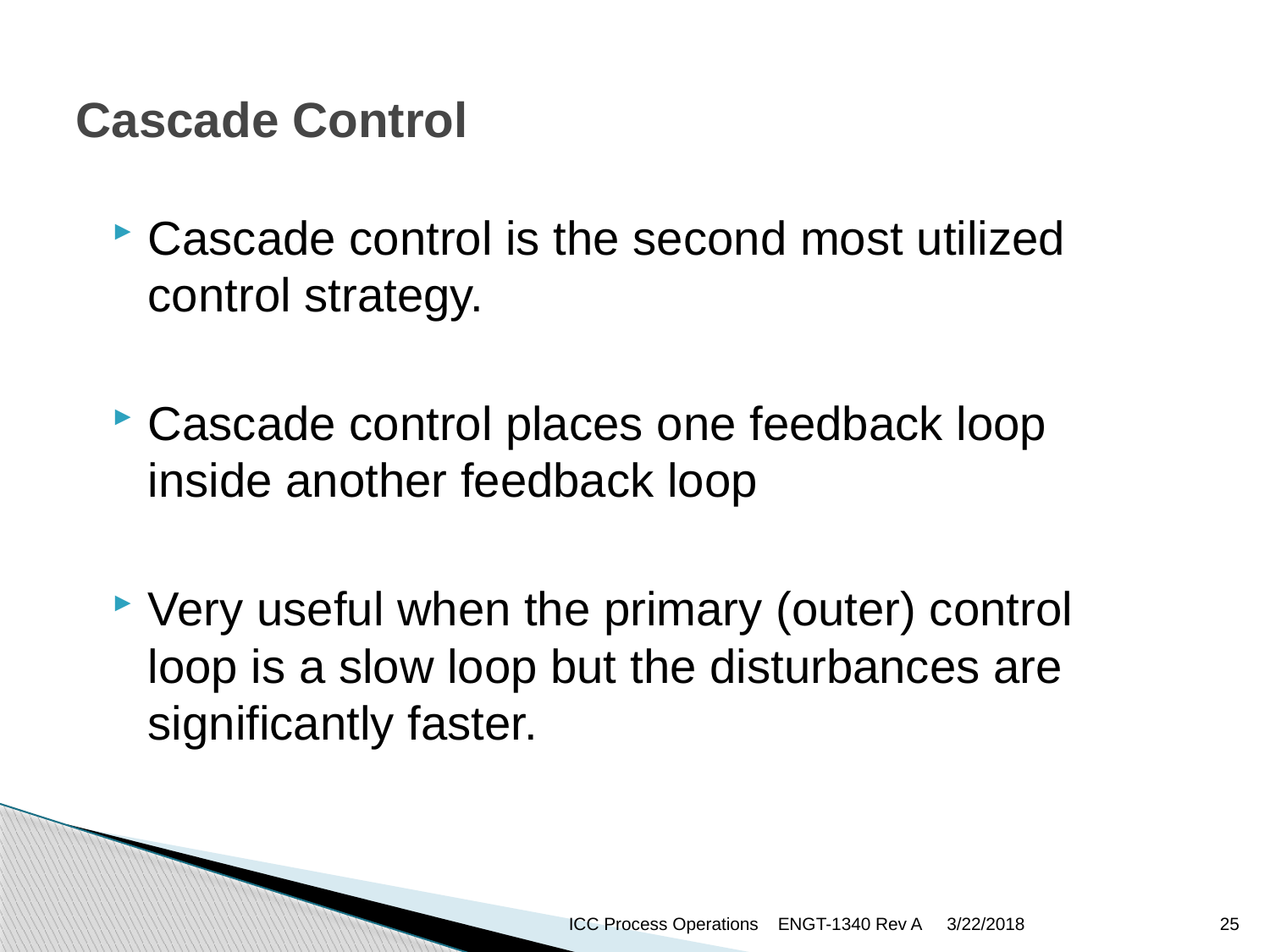

# Cascade Control
Cascade control is the second most utilized control strategy.

Cascade control places one feedback loop inside another feedback loop

Very useful when the primary (outer) control loop is a slow loop but the disturbances are significantly faster.

ICC Process Operations    ENGT-1340 Rev A
3/22/2018
25